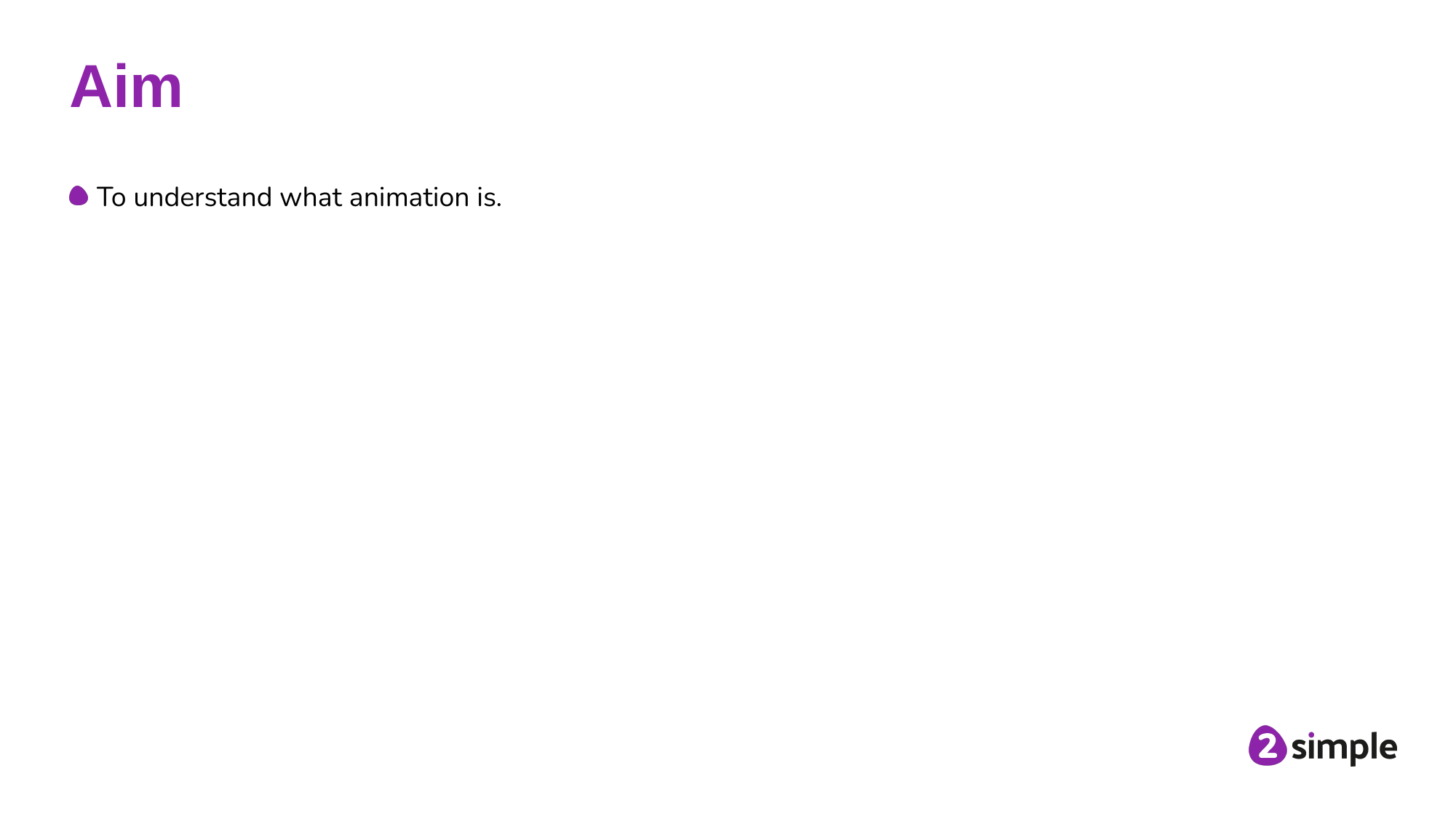

# Aim
To understand what animation is.